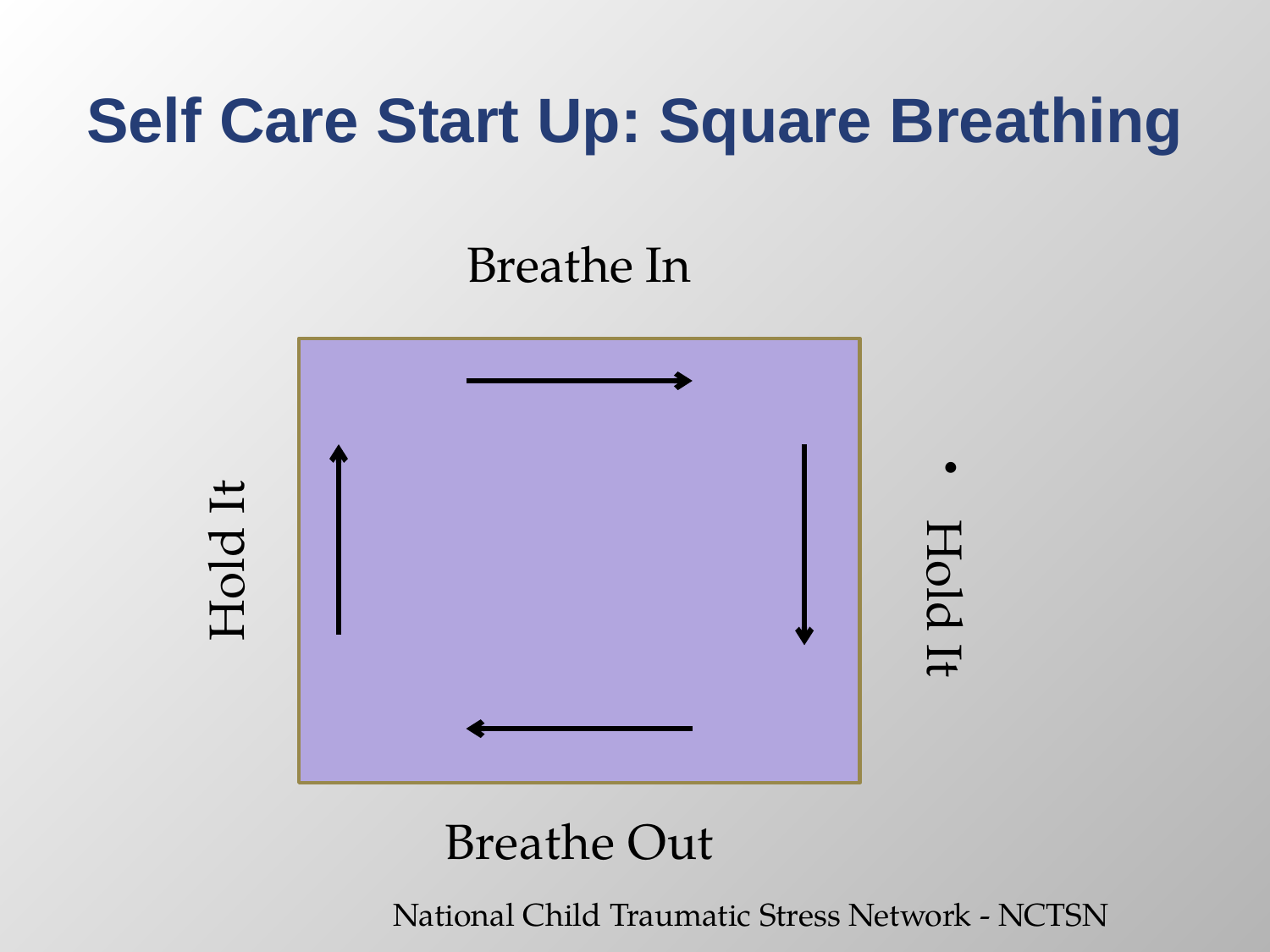

# Self Care Start Up: Square Breathing
Breathe In

Hold It
Hold It
Breathe Out
National Child Traumatic Stress Network - NCTSN